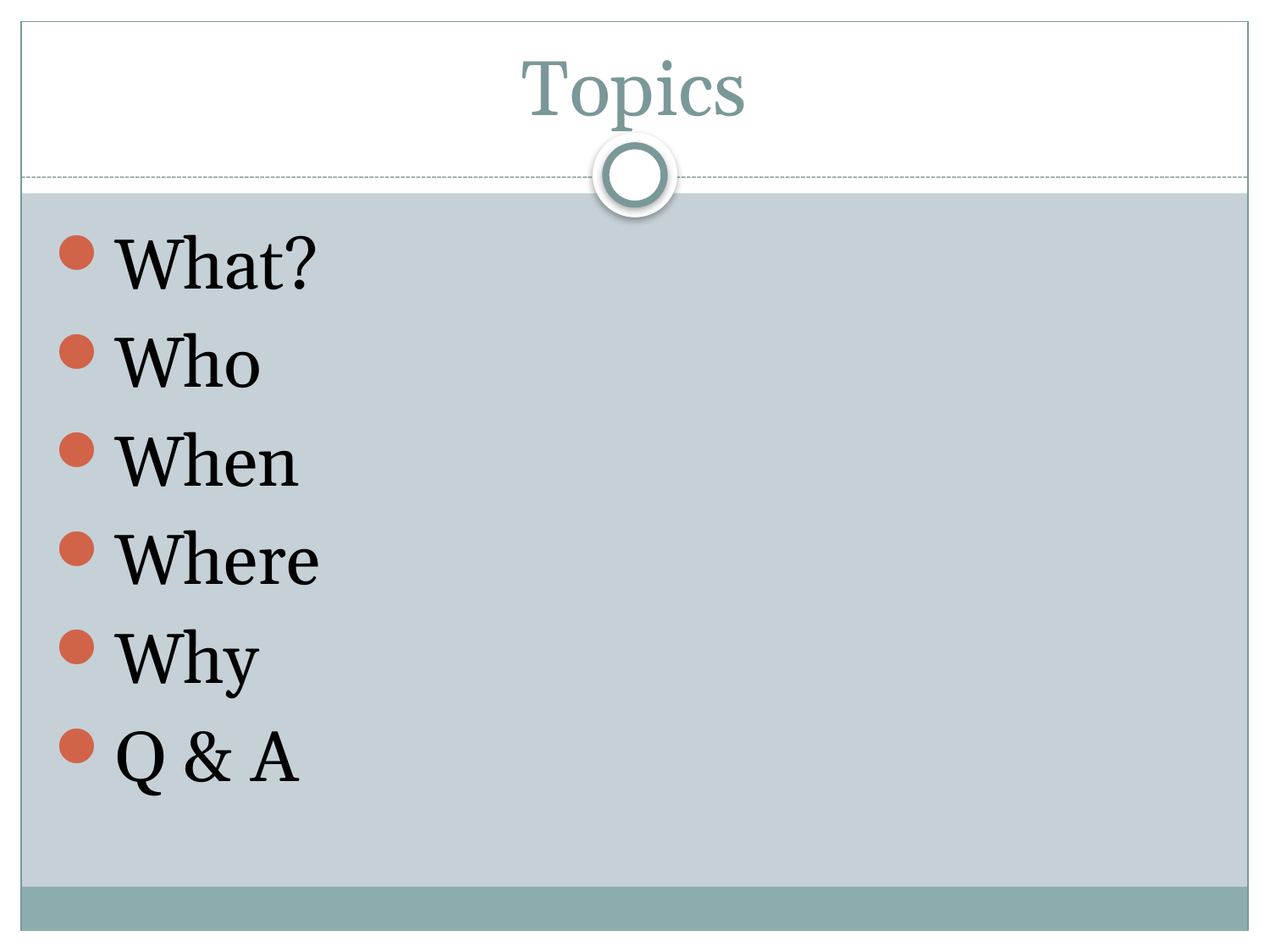

# Topics
What?
Who
When
Where
Why
Q & A